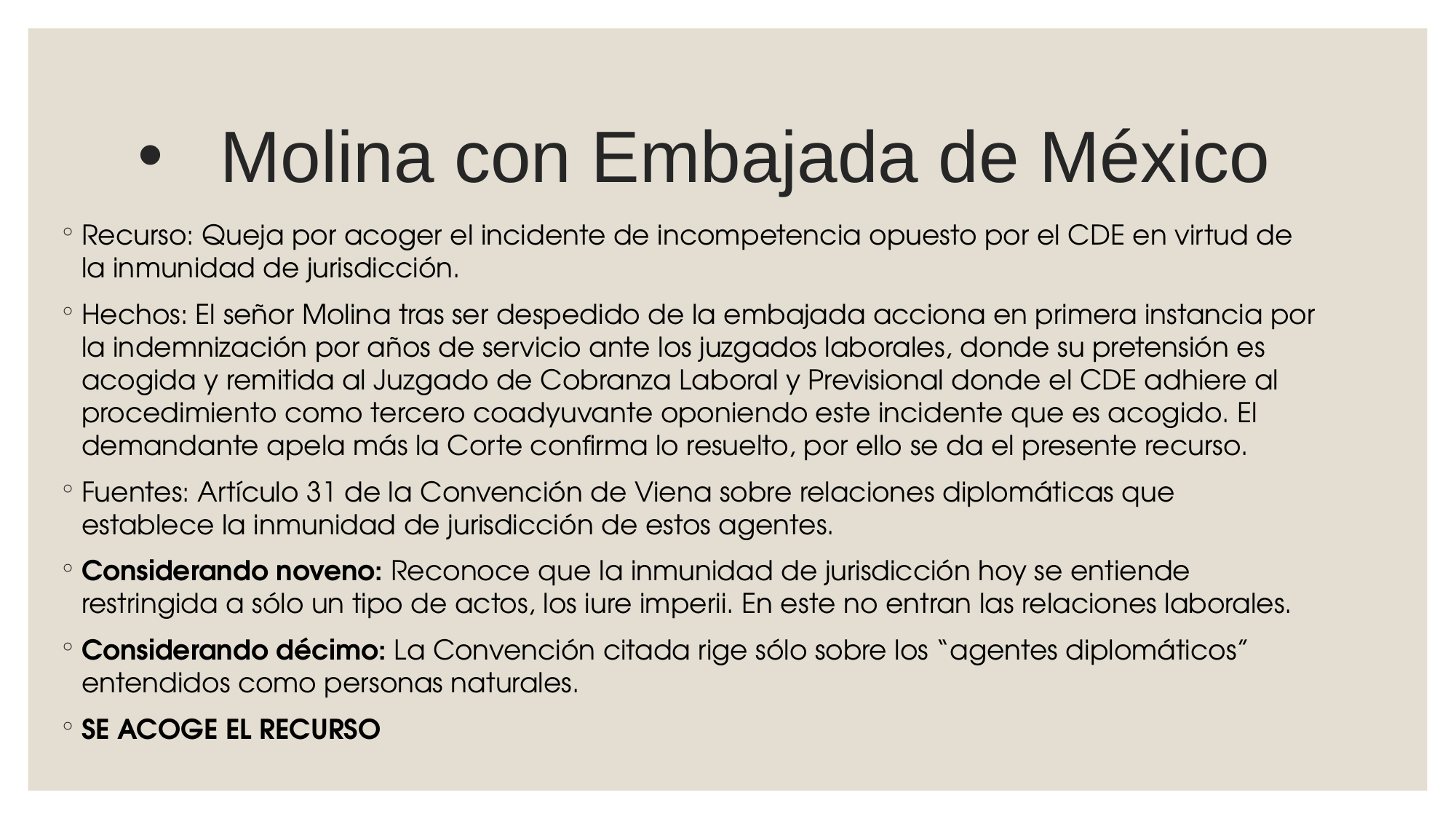

# Molina con Embajada de México
Recurso: Queja por acoger el incidente de incompetencia opuesto por el CDE en virtud de la inmunidad de jurisdicción.
Hechos: El señor Molina tras ser despedido de la embajada acciona en primera instancia por la indemnización por años de servicio ante los juzgados laborales, donde su pretensión es acogida y remitida al Juzgado de Cobranza Laboral y Previsional donde el CDE adhiere al procedimiento como tercero coadyuvante oponiendo este incidente que es acogido. El demandante apela más la Corte confirma lo resuelto, por ello se da el presente recurso.
Fuentes: Artículo 31 de la Convención de Viena sobre relaciones diplomáticas que establece la inmunidad de jurisdicción de estos agentes.
Considerando noveno: Reconoce que la inmunidad de jurisdicción hoy se entiende restringida a sólo un tipo de actos, los iure imperii. En este no entran las relaciones laborales.
Considerando décimo: La Convención citada rige sólo sobre los “agentes diplomáticos” entendidos como personas naturales.
SE ACOGE EL RECURSO